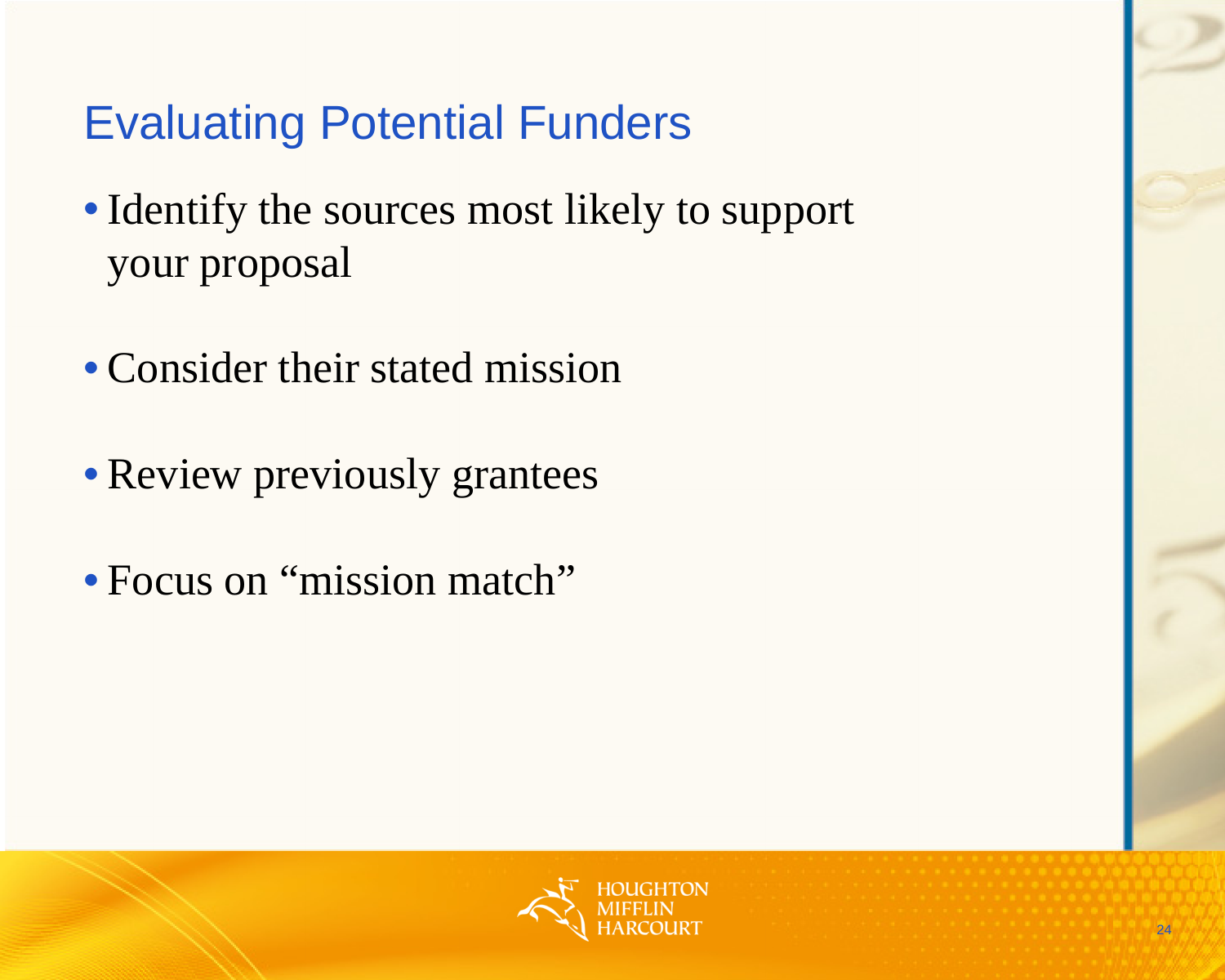

# Evaluating Potential Funders
Identify the sources most likely to support
your proposal

Consider their stated mission

Review previously grantees

Focus on “mission match”

24